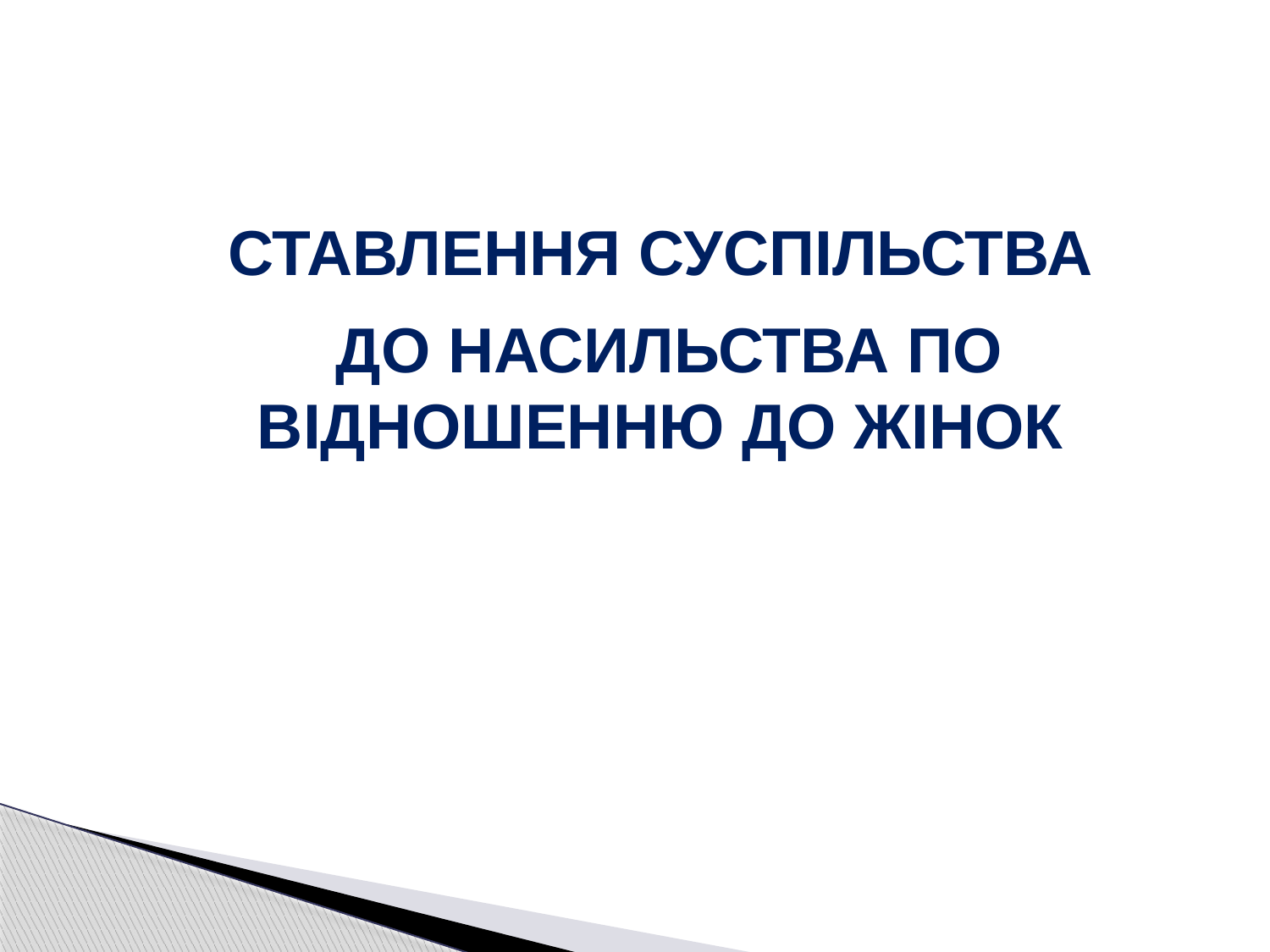

#
СТАВЛЕННЯ СУСПІЛЬСТВА
 ДО НАСИЛЬСТВА ПО ВІДНОШЕННЮ ДО ЖІНОК